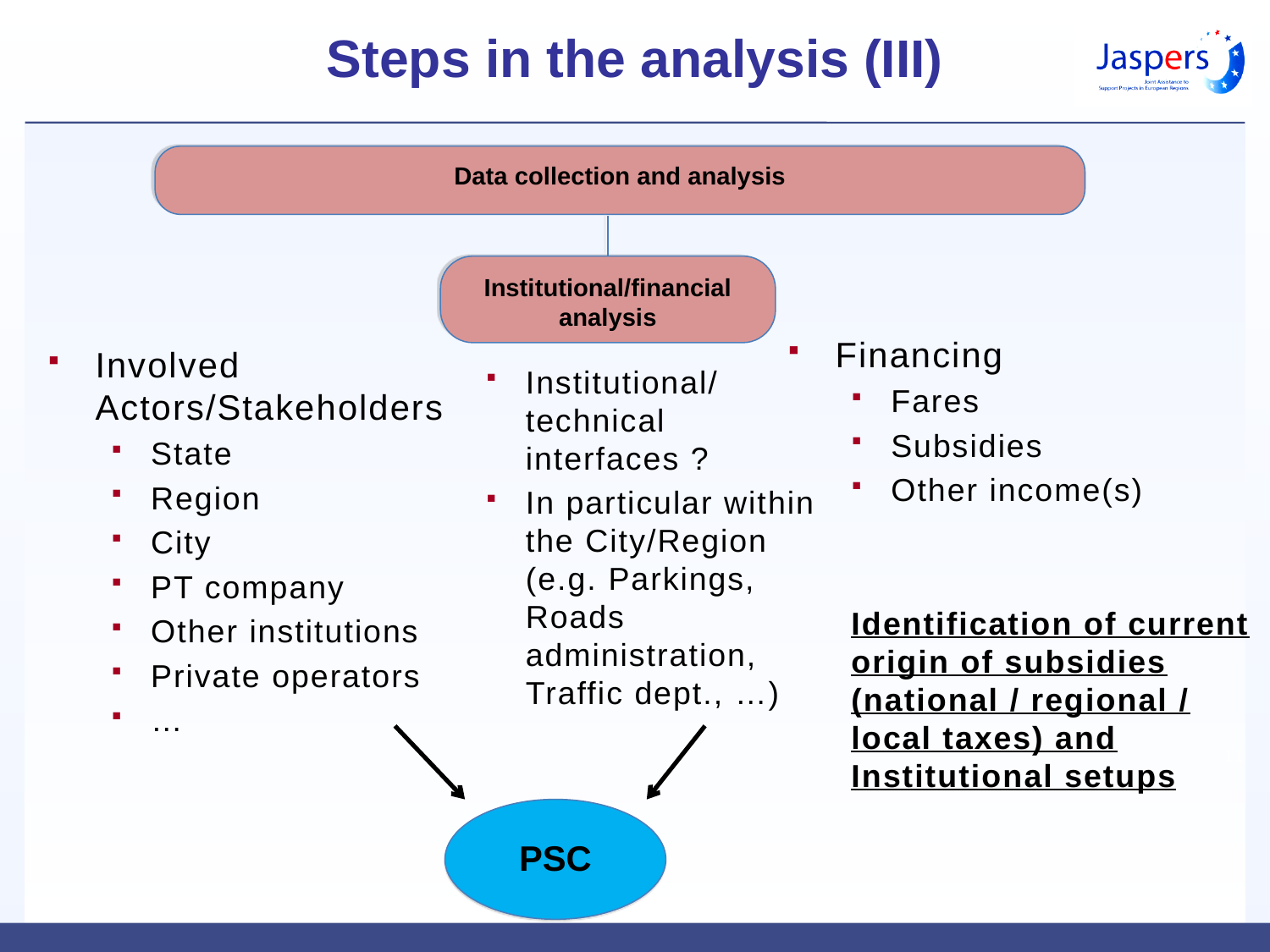

# Steps in the analysis (III)
Data collection and analysis

Institutional/financial analysis

Institutional/technical interfaces ?
In particular within the City/Region (e.g. Parkings, Roads administration, Traffic dept., …)

Financing
Fares
Subsidies
Other income(s)

Identification of current origin of subsidies (national / regional / local taxes) and Institutional setups
Involved Actors/Stakeholders
State
Region
City
PT company
Other institutions
Private operators
…

11

PSC